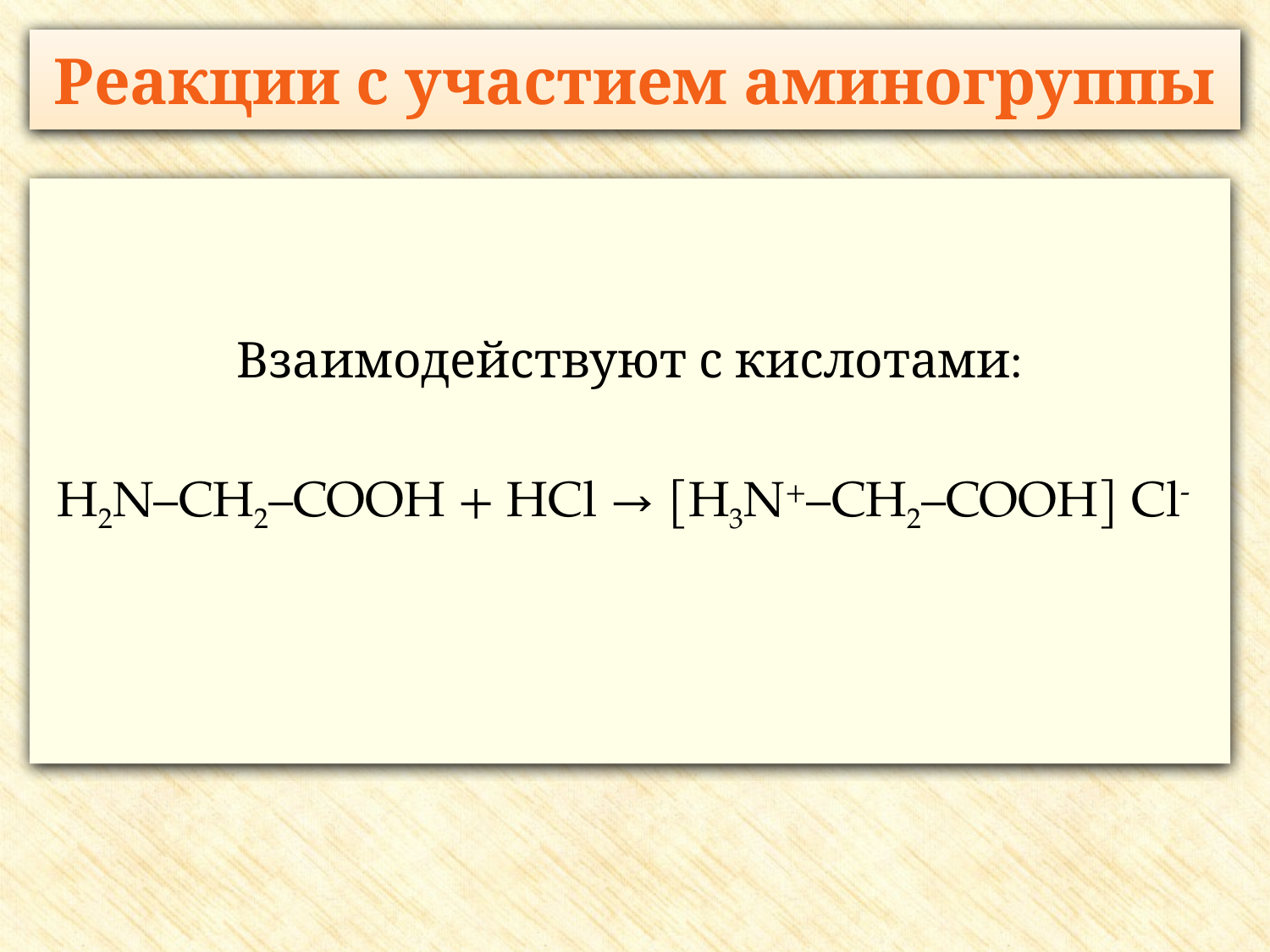

# Реакции с участием аминогруппы
Взаимодействуют с кислотами:

H2N–CH2–COOH + HCl → [H3N+–CH2–COOH] Cl-